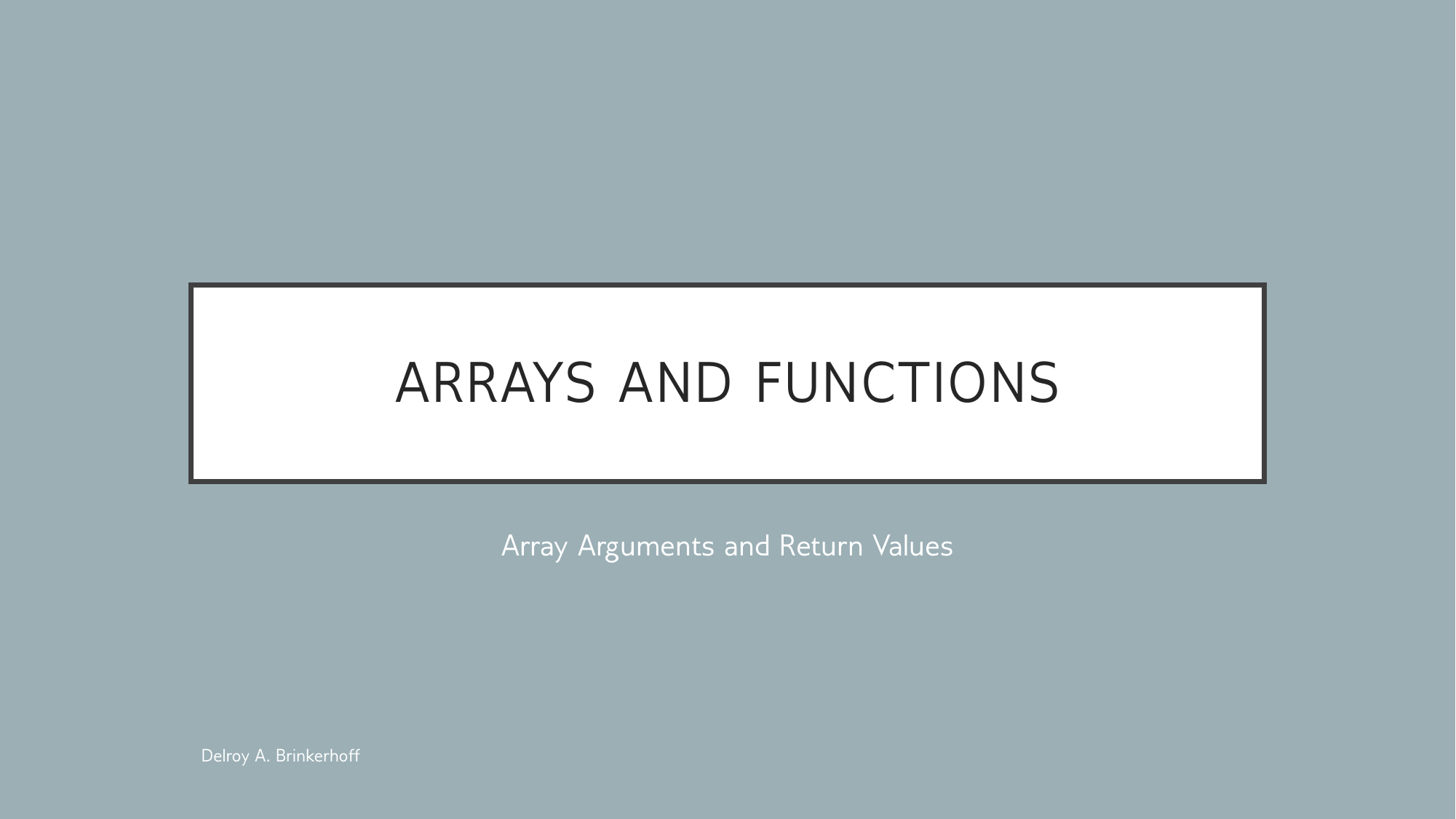

# Arrays And Functions
Array Arguments and Return Values
Delroy A. Brinkerhoff